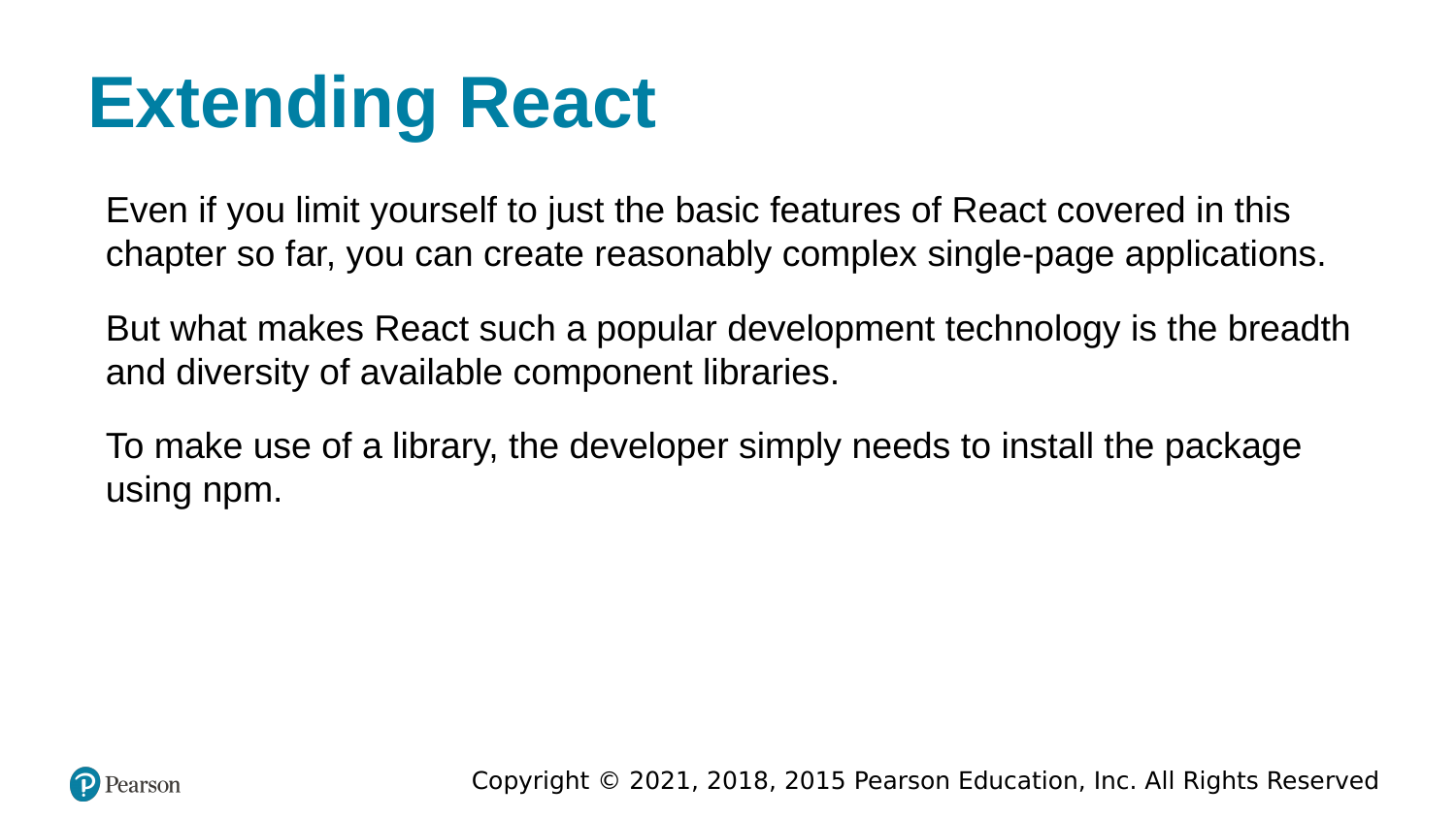

# Extending React
Even if you limit yourself to just the basic features of React covered in this chapter so far, you can create reasonably complex single-page applications.
But what makes React such a popular development technology is the breadth and diversity of available component libraries.
To make use of a library, the developer simply needs to install the package using npm.